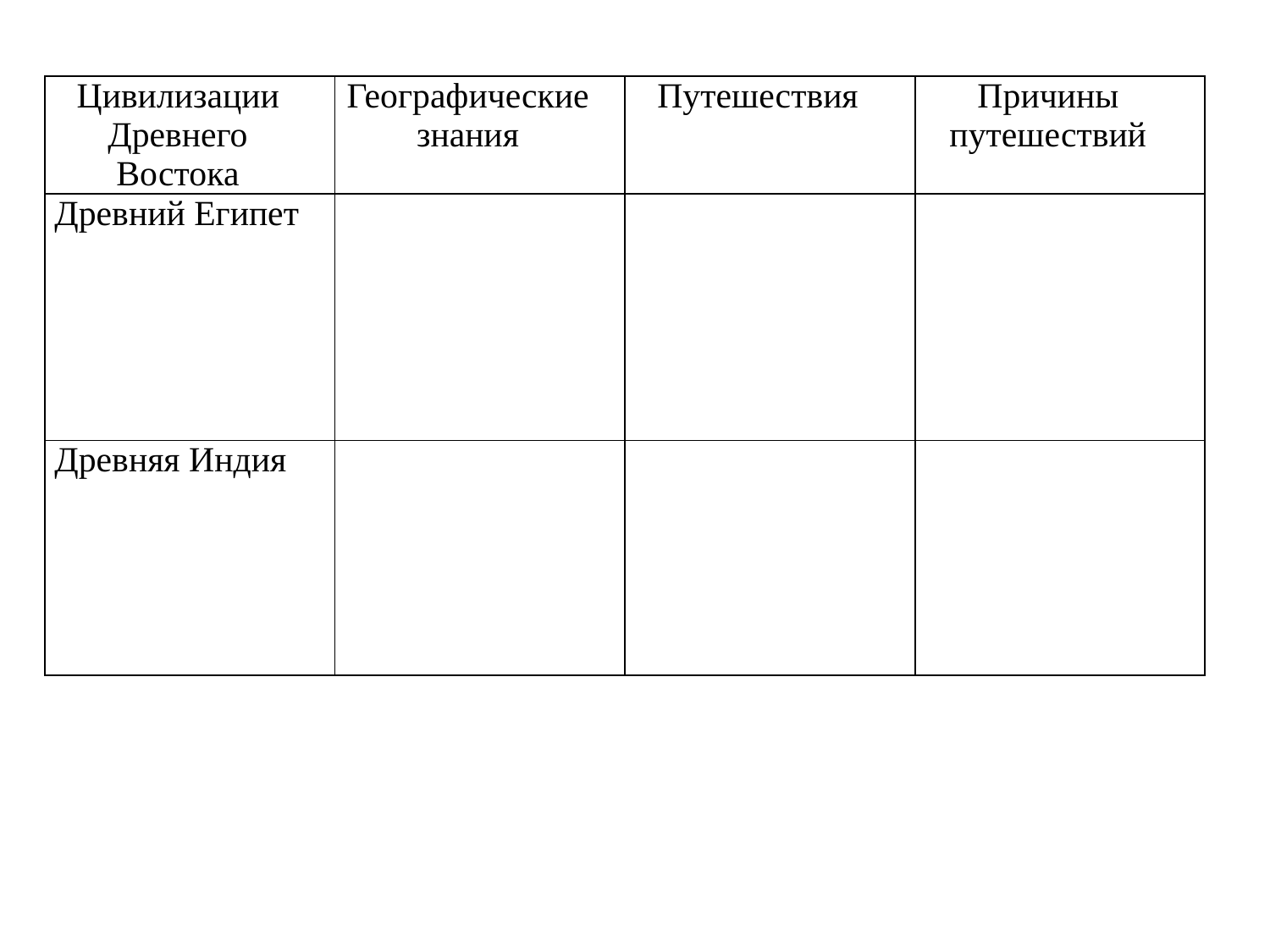

| Цивилизации Древнего Востока | Географические знания | Путешествия | Причины путешествий |
| --- | --- | --- | --- |
| Древний Египет |  |  |  |
| Древняя Индия |  |  |  |